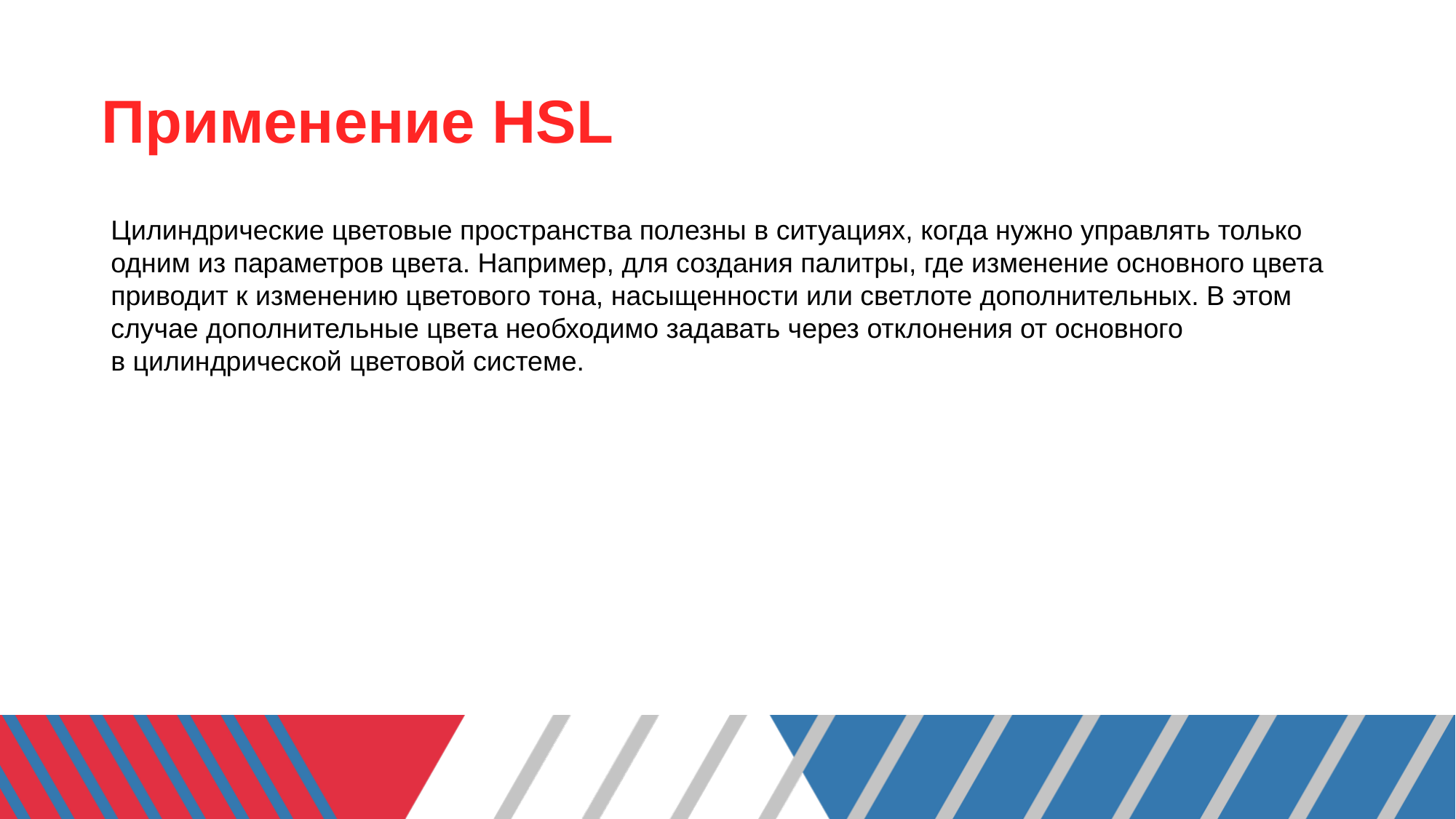

# Применение HSL
Цилиндрические цветовые пространства полезны в ситуациях, когда нужно управлять только одним из параметров цвета. Например, для создания палитры, где изменение основного цвета приводит к изменению цветового тона, насыщенности или светлоте дополнительных. В этом случае дополнительные цвета необходимо задавать через отклонения от основного в цилиндрической цветовой системе.